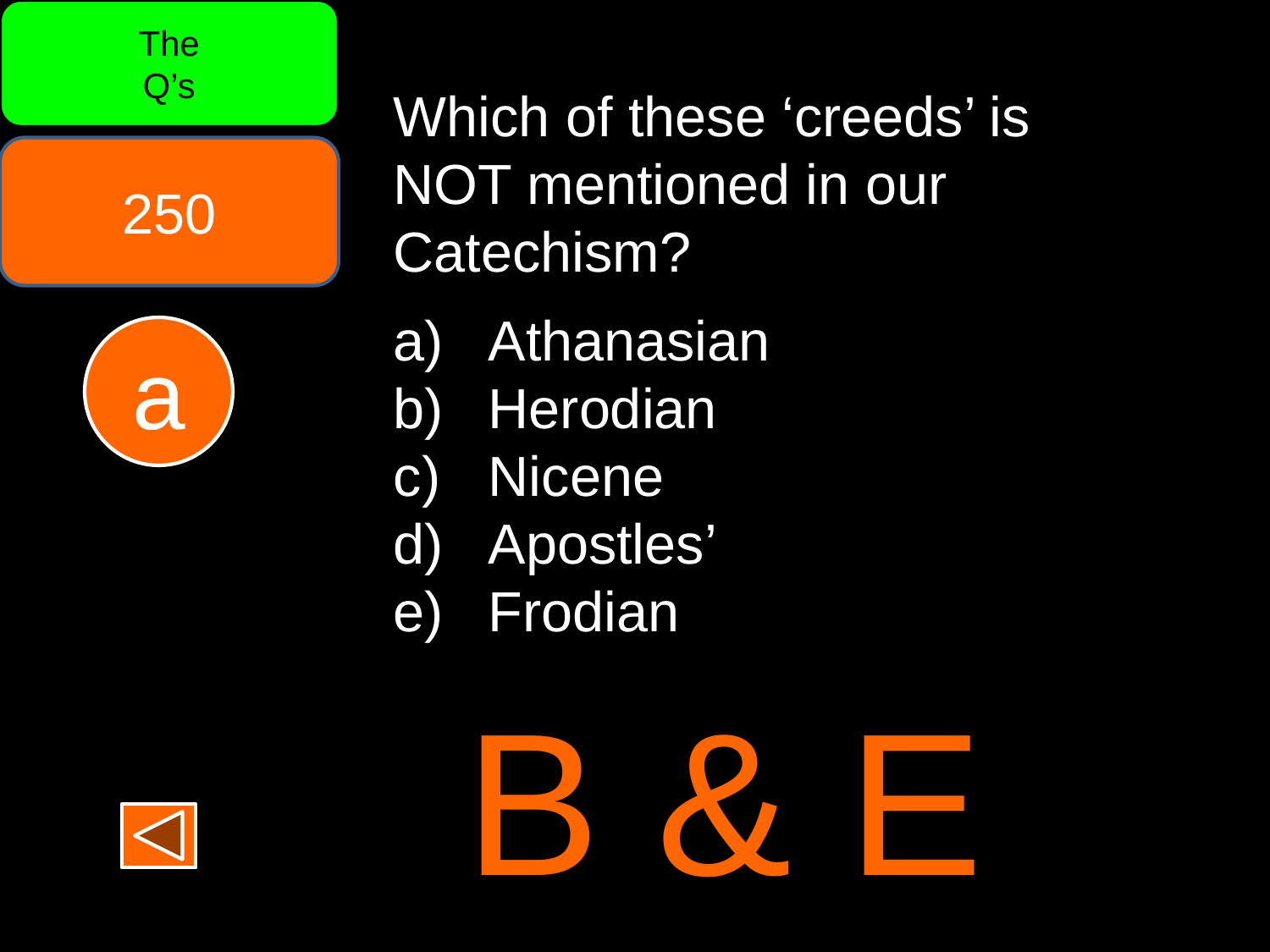

The
Q’s
Which of these ‘creeds’ is
NOT mentioned in our
Catechism?

Athanasian
Herodian
Nicene
Apostles’
Frodian
250
a
B & E